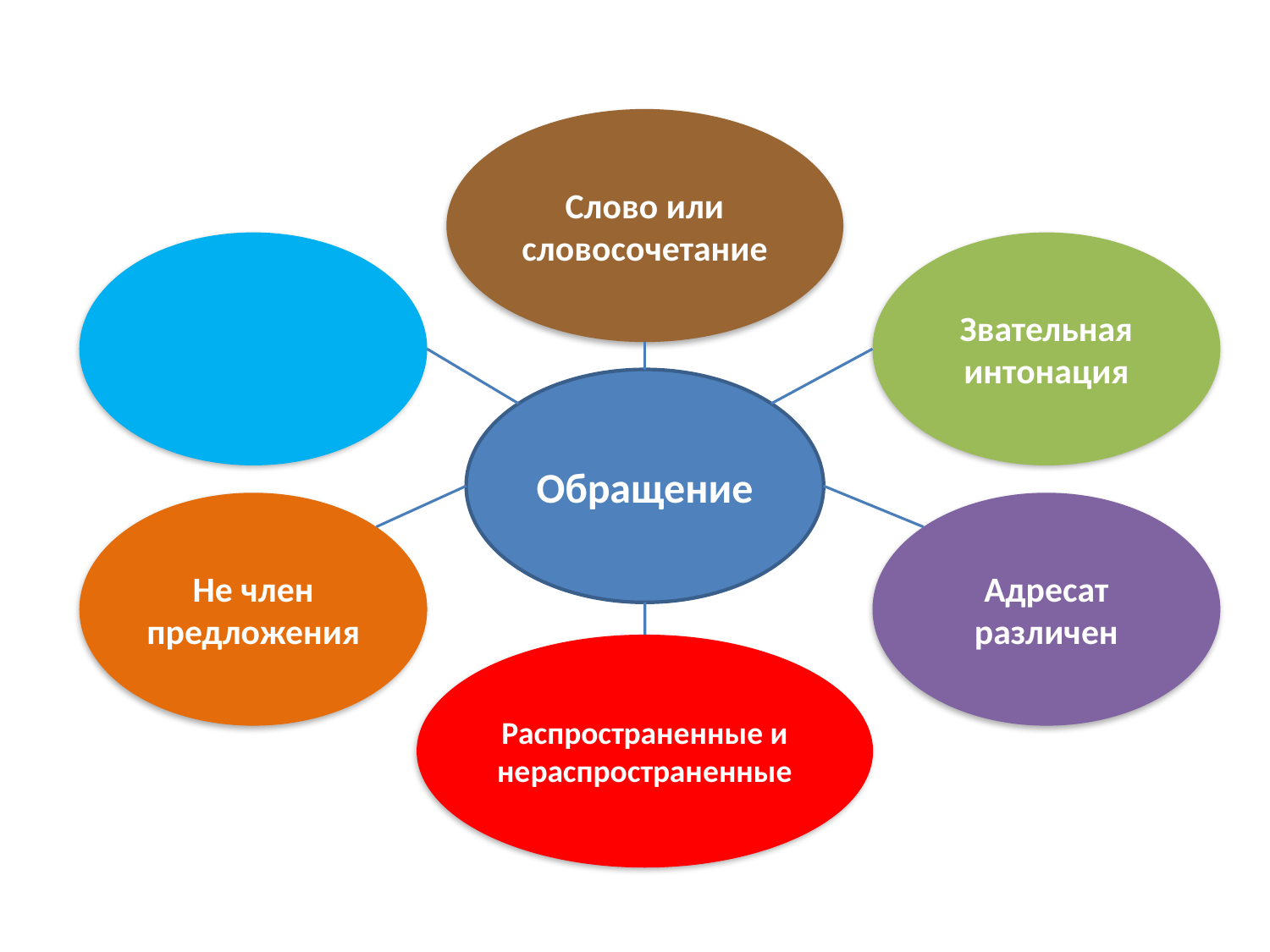

Слово или словосочетание

Звательная интонация
Обращение
Не член предложения
Адресат различен
Распространенные и нераспространенные